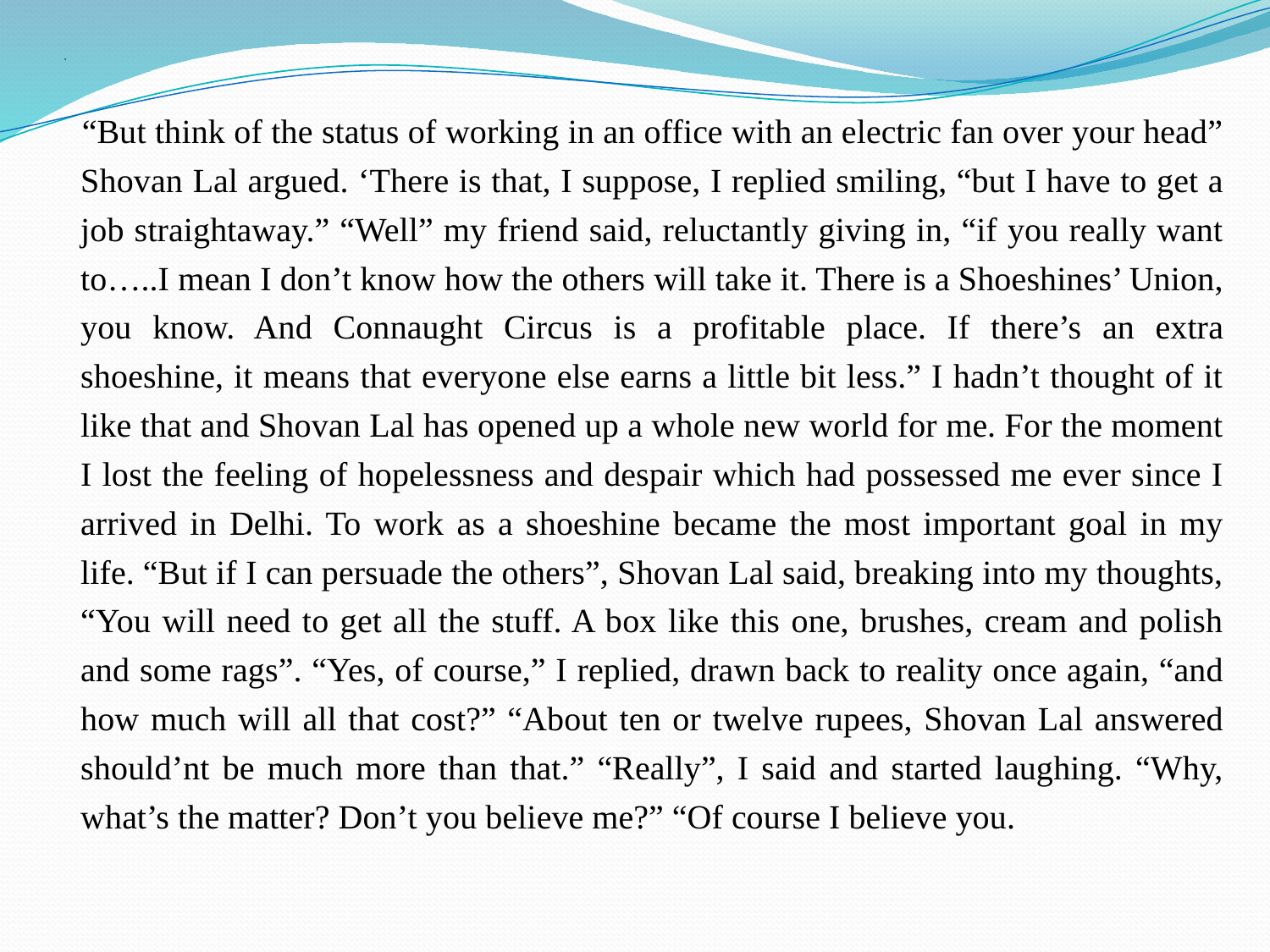

# .
    			“But think of the status of working in an office with an electric fan over your head” Shovan Lal argued. ‘There is that, I suppose, I replied smiling, “but I have to get a job straightaway.” “Well” my friend said, reluctantly giving in, “if you really want to…..I mean I don’t know how the others will take it. There is a Shoeshines’ Union, you know. And Connaught Circus is a profitable place. If there’s an extra shoeshine, it means that everyone else earns a little bit less.” I hadn’t thought of it like that and Shovan Lal has opened up a whole new world for me. For the moment I lost the feeling of hopelessness and despair which had possessed me ever since I arrived in Delhi. To work as a shoeshine became the most important goal in my life. “But if I can persuade the others”, Shovan Lal said, breaking into my thoughts, “You will need to get all the stuff. A box like this one, brushes, cream and polish and some rags”. “Yes, of course,” I replied, drawn back to reality once again, “and how much will all that cost?” “About ten or twelve rupees, Shovan Lal answered should’nt be much more than that.” “Really”, I said and started laughing. “Why, what’s the matter? Don’t you believe me?” “Of course I believe you.